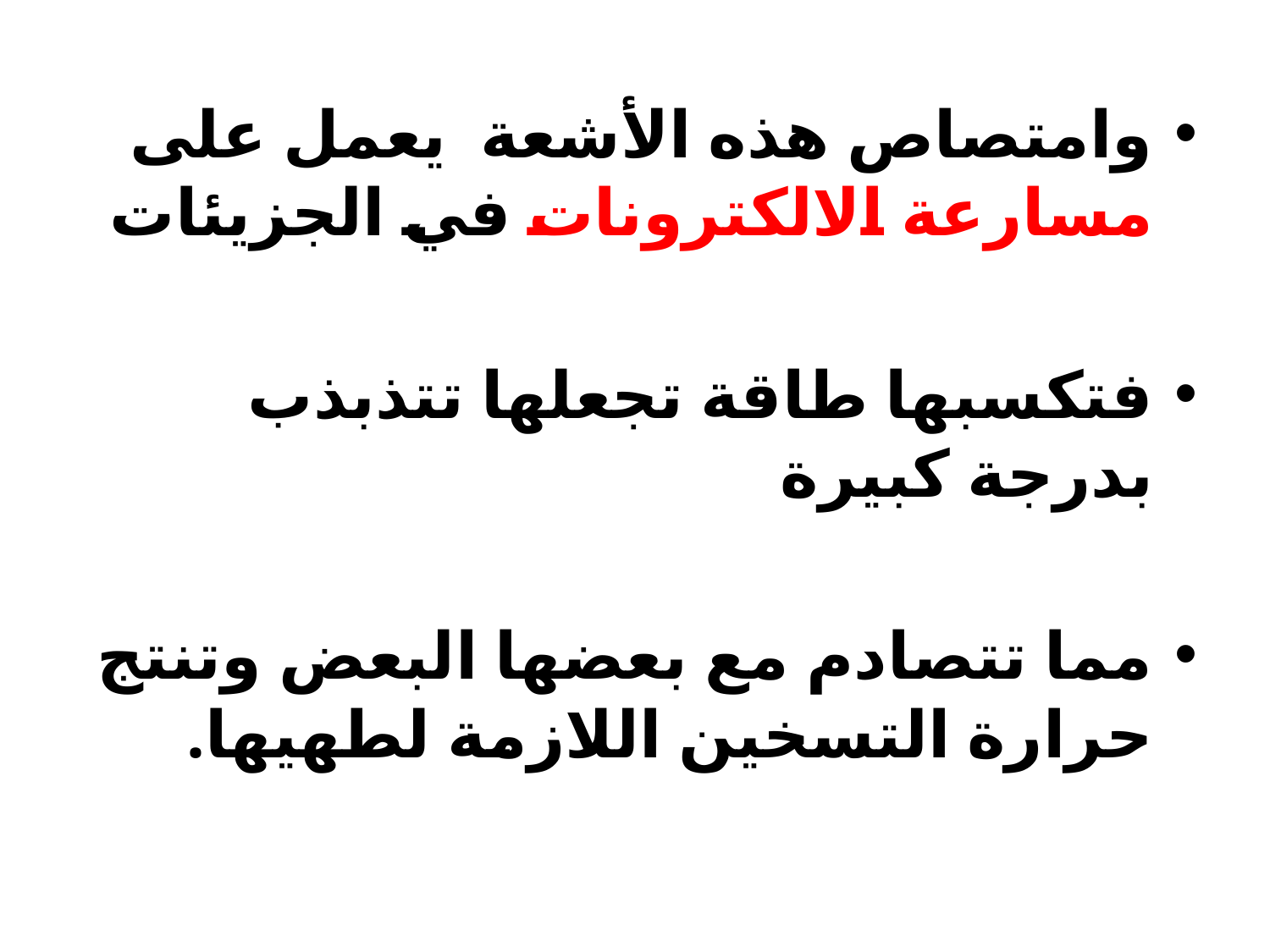

وامتصاص هذه الأشعة  يعمل على مسارعة الالكترونات في الجزيئات

فتكسبها طاقة تجعلها تتذبذب بدرجة كبيرة

مما تتصادم مع بعضها البعض وتنتج حرارة التسخين اللازمة لطهيها.